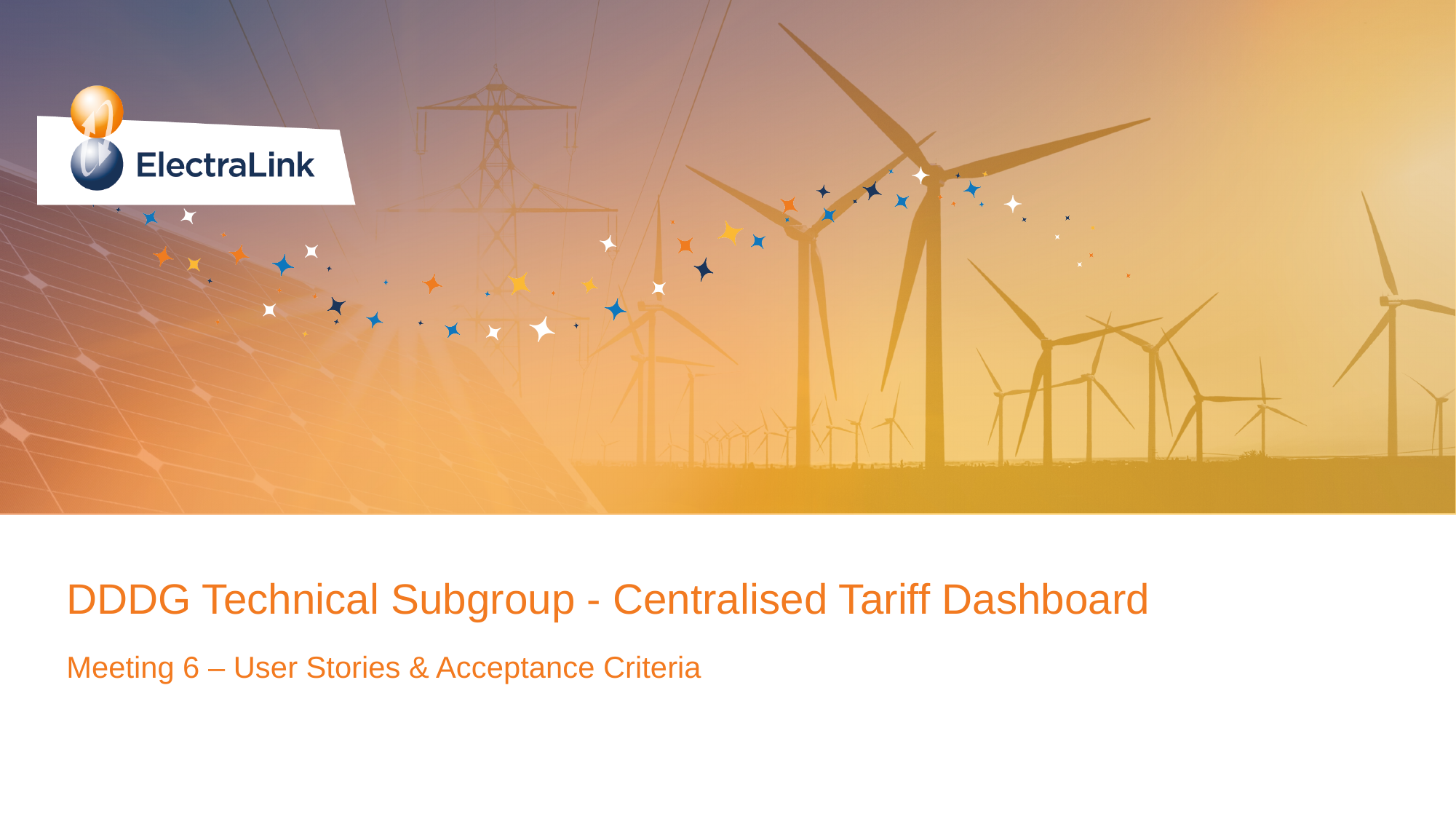

DDDG Technical Subgroup - Centralised Tariff Dashboard
Meeting 6 – User Stories & Acceptance Criteria